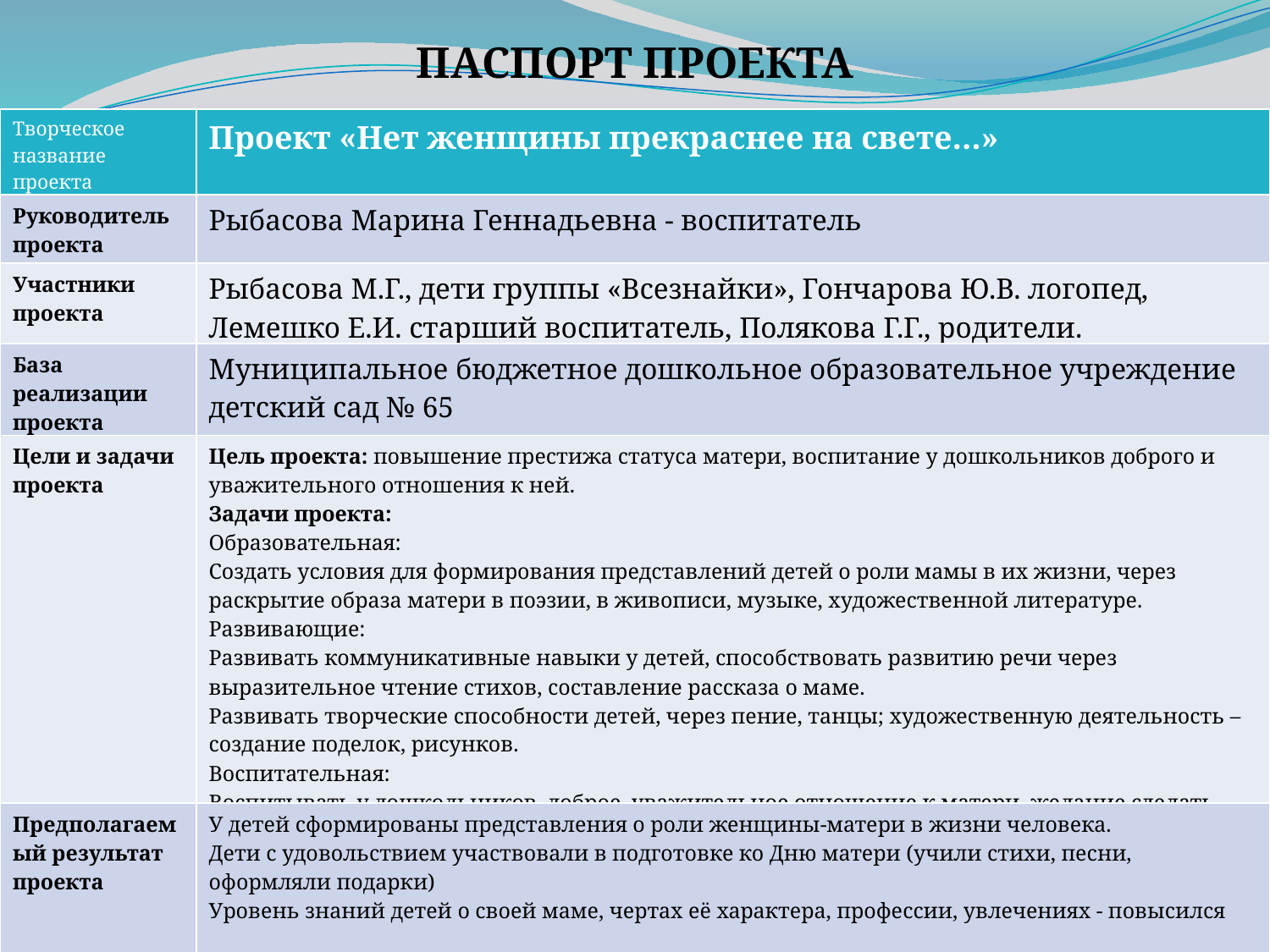

ПАСПОРТ ПРОЕКТА
| Творческое название проекта | Проект «Нет женщины прекраснее на свете…» |
| --- | --- |
| Руководитель проекта | Рыбасова Марина Геннадьевна - воспитатель |
| Участники проекта | Рыбасова М.Г., дети группы «Всезнайки», Гончарова Ю.В. логопед, Лемешко Е.И. старший воспитатель, Полякова Г.Г., родители. |
| База реализации проекта | Муниципальное бюджетное дошкольное образовательное учреждение детский сад № 65 |
| Цели и задачи проекта | Цель проекта: повышение престижа статуса матери, воспитание у дошкольников доброго и уважительного отношения к ней. Задачи проекта: Образовательная: Создать условия для формирования представлений детей о роли мамы в их жизни, через раскрытие образа матери в поэзии, в живописи, музыке, художественной литературе. Развивающие: Развивать коммуникативные навыки у детей, способствовать развитию речи через выразительное чтение стихов, составление рассказа о маме. Развивать творческие способности детей, через пение, танцы; художественную деятельность – создание поделок, рисунков. Воспитательная: Воспитывать у дошкольников доброе, уважительное отношение к матери, желание сделать приятное близкому человеку. |
| Предполагаемый результат проекта | У детей сформированы представления о роли женщины-матери в жизни человека. Дети с удовольствием участвовали в подготовке ко Дню матери (учили стихи, песни, оформляли подарки) Уровень знаний детей о своей маме, чертах её характера, профессии, увлечениях - повысился |